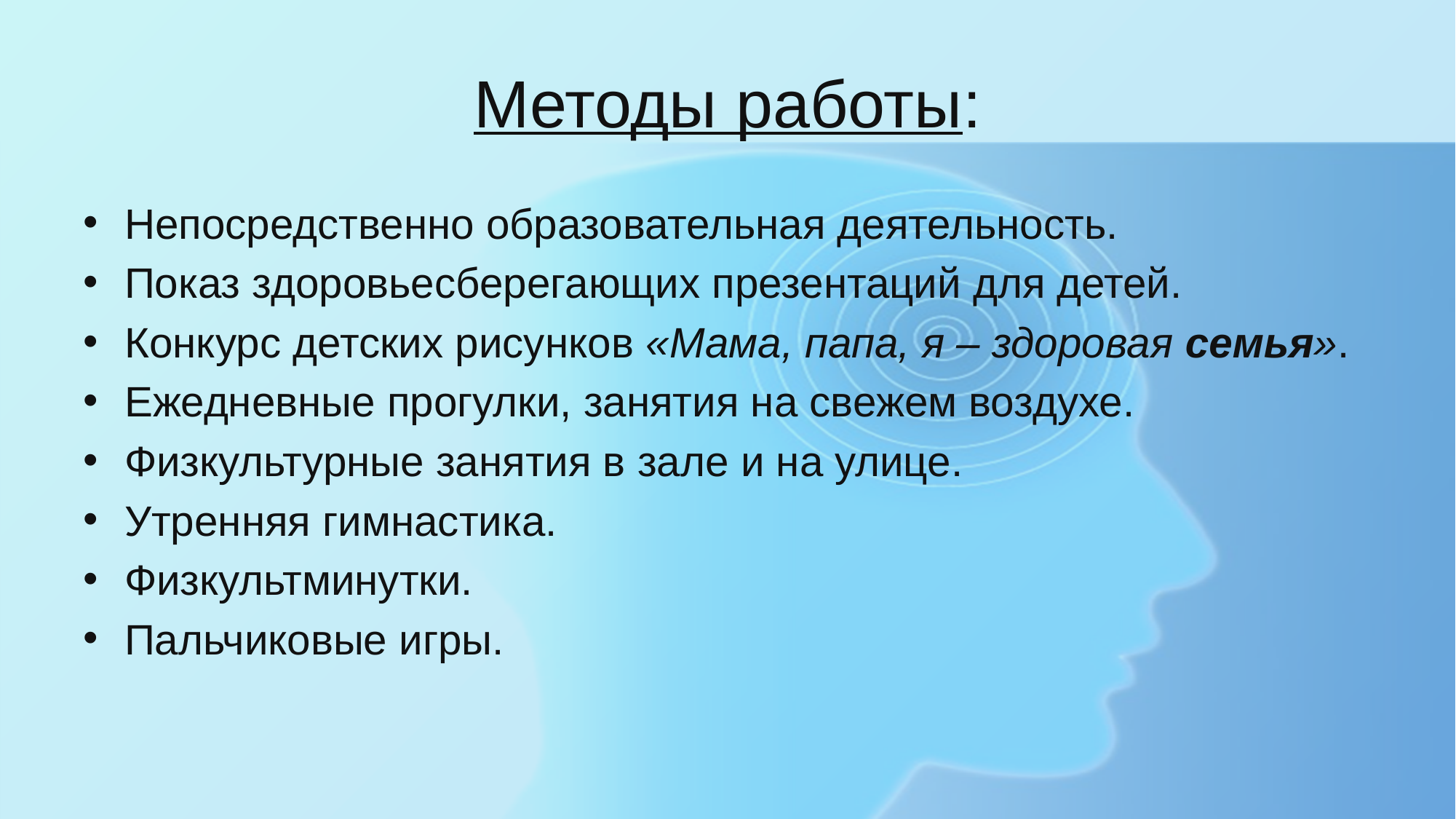

# Методы работы:
Непосредственно образовательная деятельность.
Показ здоровьесберегающих презентаций для детей.
Конкурс детских рисунков «Мама, папа, я – здоровая семья».
Ежедневные прогулки, занятия на свежем воздухе.
Физкультурные занятия в зале и на улице.
Утренняя гимнастика.
Физкультминутки.
Пальчиковые игры.